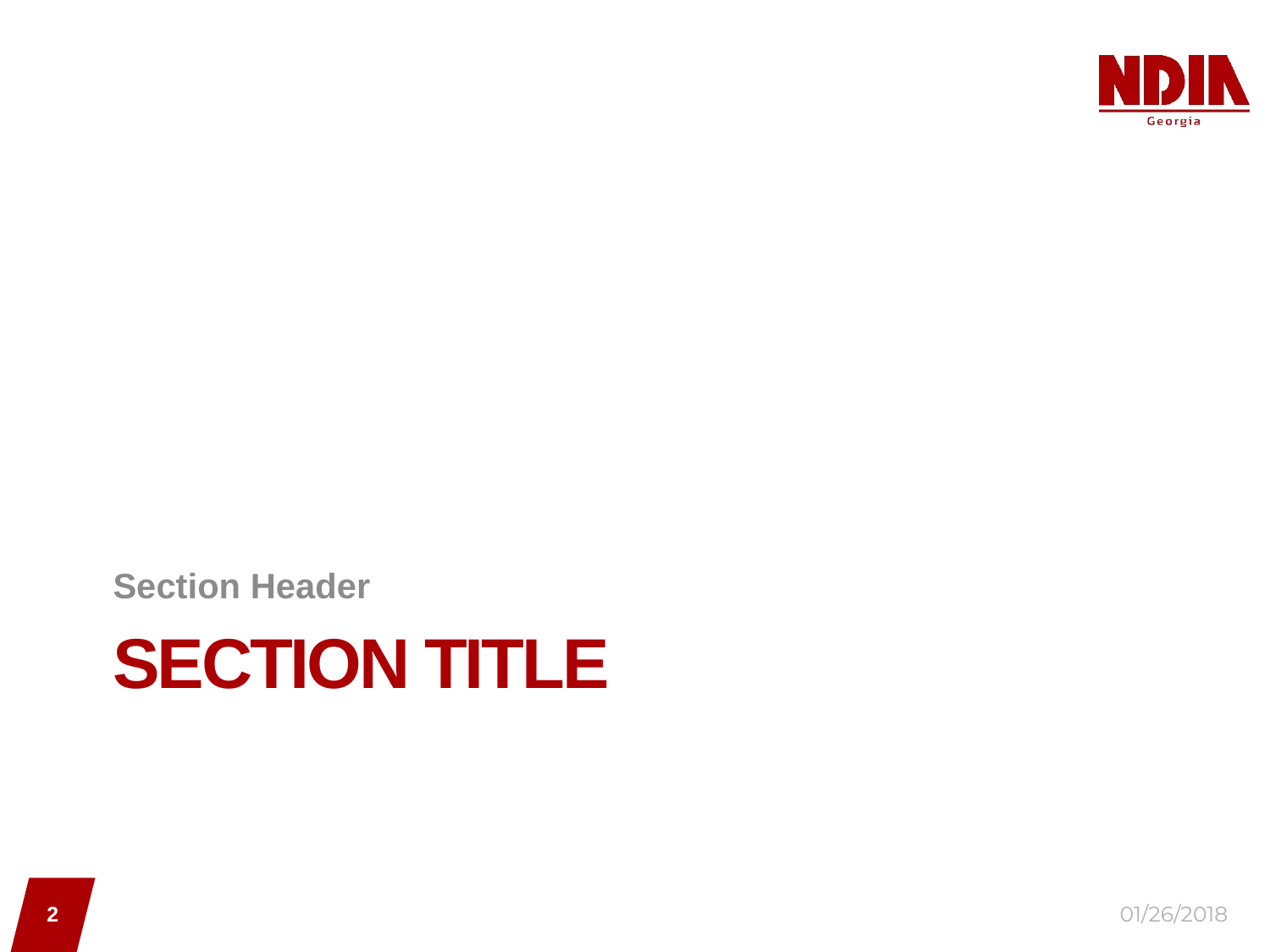

Section Header
# Section title
2
01/26/2018